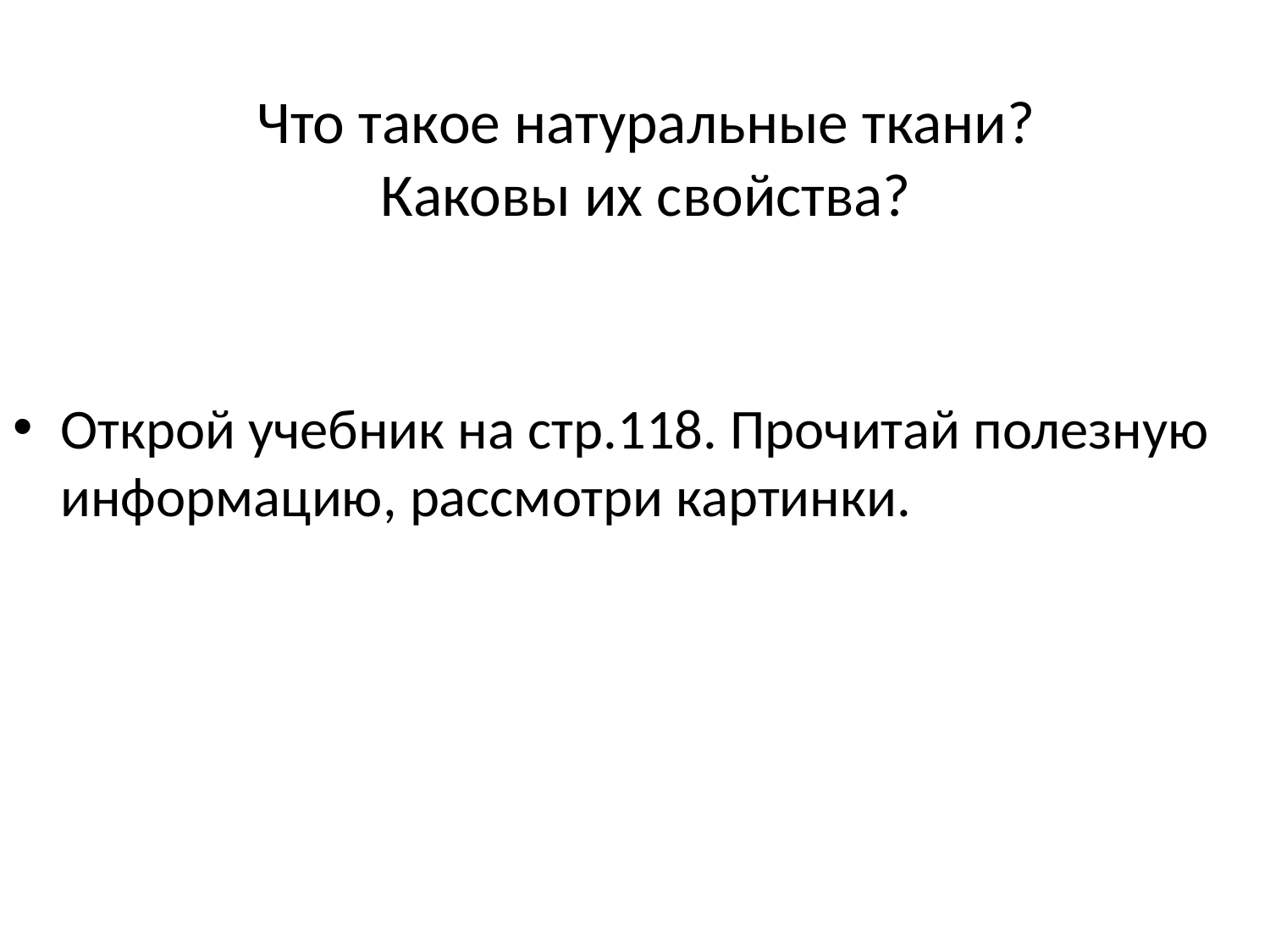

# Что такое натуральные ткани? Каковы их свойства?
Открой учебник на стр.118. Прочитай полезную информацию, рассмотри картинки.